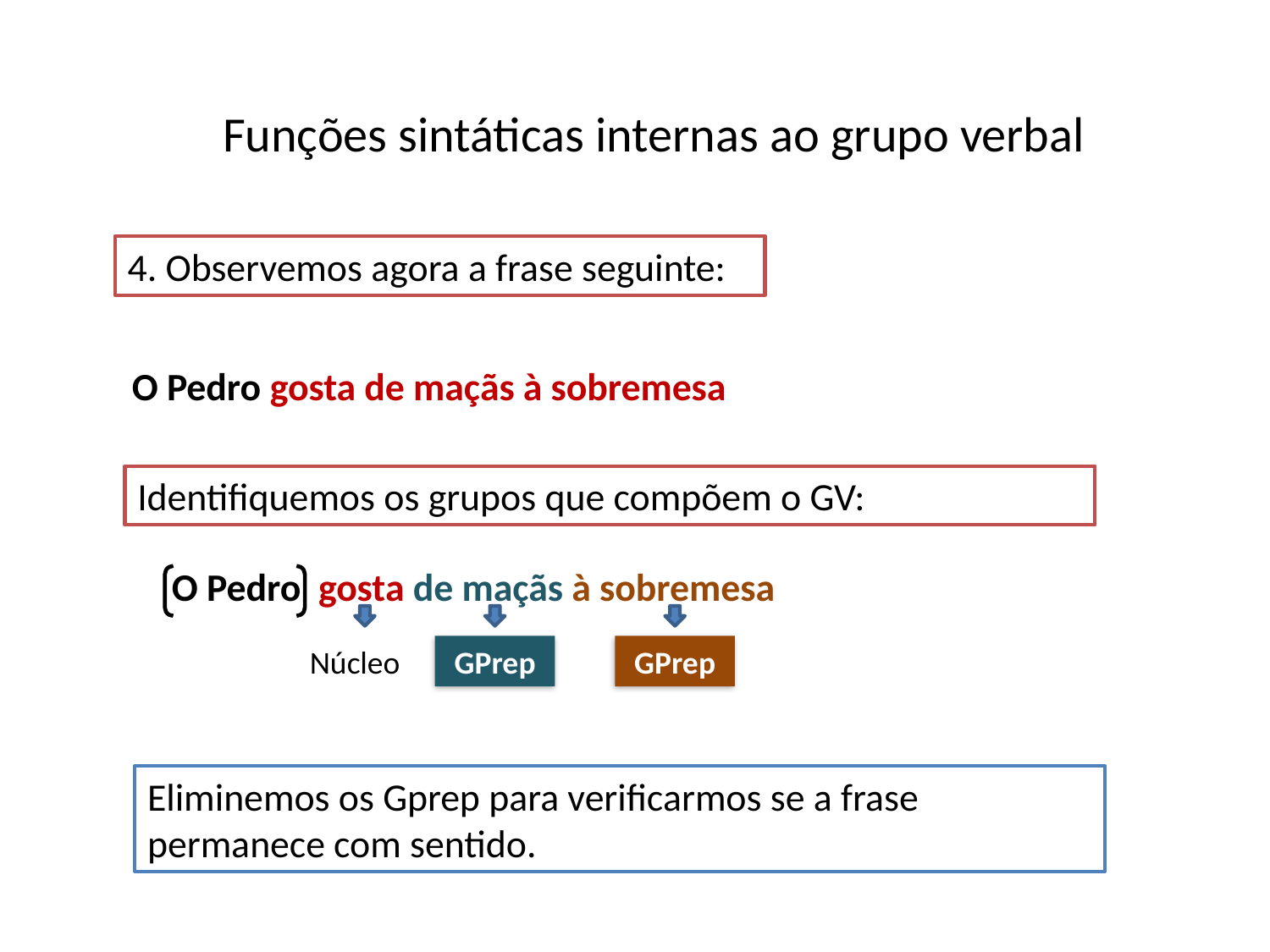

Funções sintáticas internas ao grupo verbal
4. Observemos agora a frase seguinte:
O Pedro gosta de maçãs à sobremesa
Identifiquemos os grupos que compõem o GV:
gosta de maçãs à sobremesa
O Pedro

Núcleo
GPrep
GPrep
Eliminemos os Gprep para verificarmos se a frase permanece com sentido.